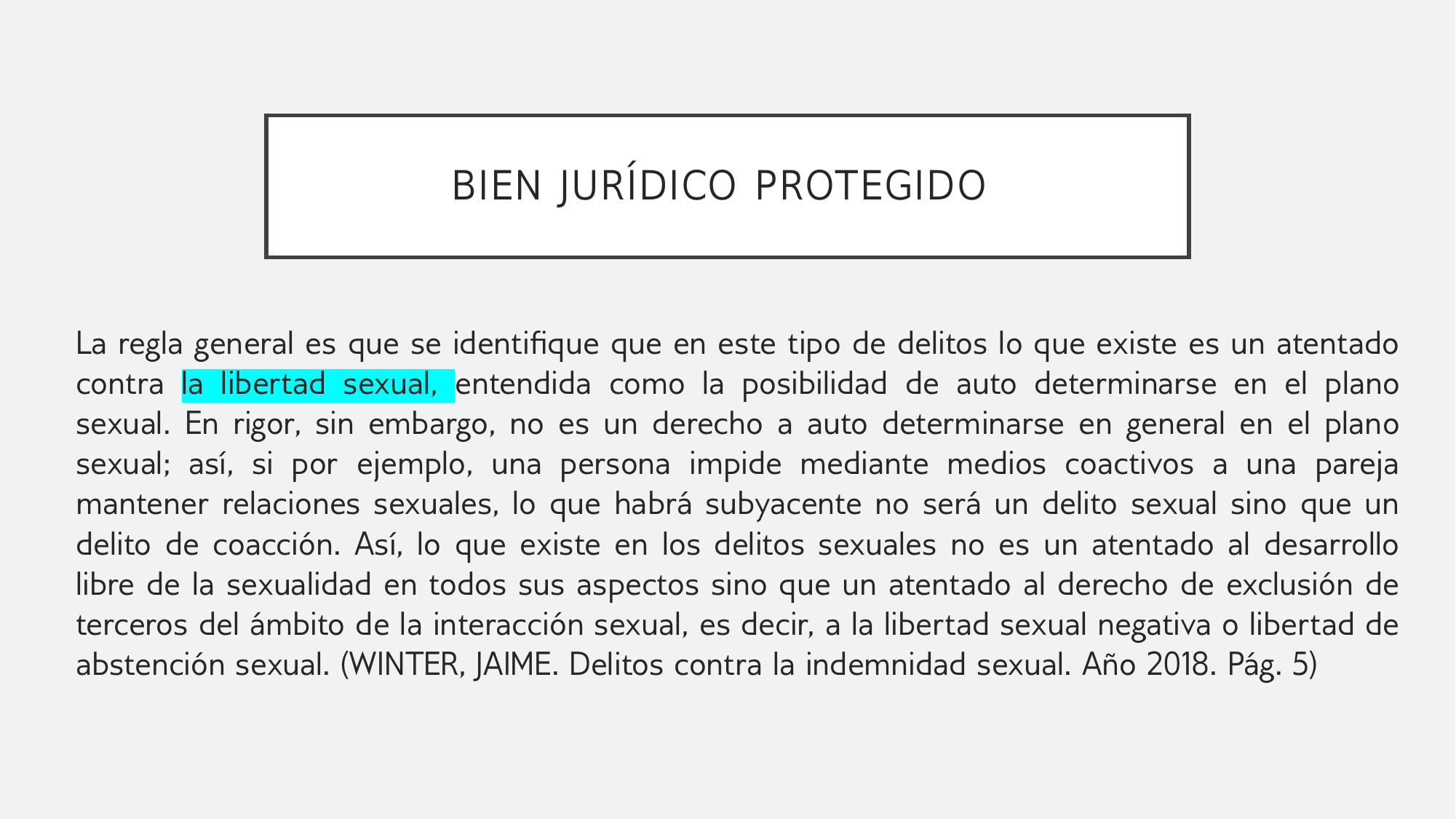

# Bien jurídico protegido
La regla general es que se identifique que en este tipo de delitos lo que existe es un atentado contra la libertad sexual, entendida como la posibilidad de auto determinarse en el plano sexual. En rigor, sin embargo, no es un derecho a auto determinarse en general en el plano sexual; así, si por ejemplo, una persona impide mediante medios coactivos a una pareja mantener relaciones sexuales, lo que habrá subyacente no será un delito sexual sino que un delito de coacción. Así, lo que existe en los delitos sexuales no es un atentado al desarrollo libre de la sexualidad en todos sus aspectos sino que un atentado al derecho de exclusión de terceros del ámbito de la interacción sexual, es decir, a la libertad sexual negativa o libertad de abstención sexual. (WINTER, JAIME. Delitos contra la indemnidad sexual. Año 2018. Pág. 5)